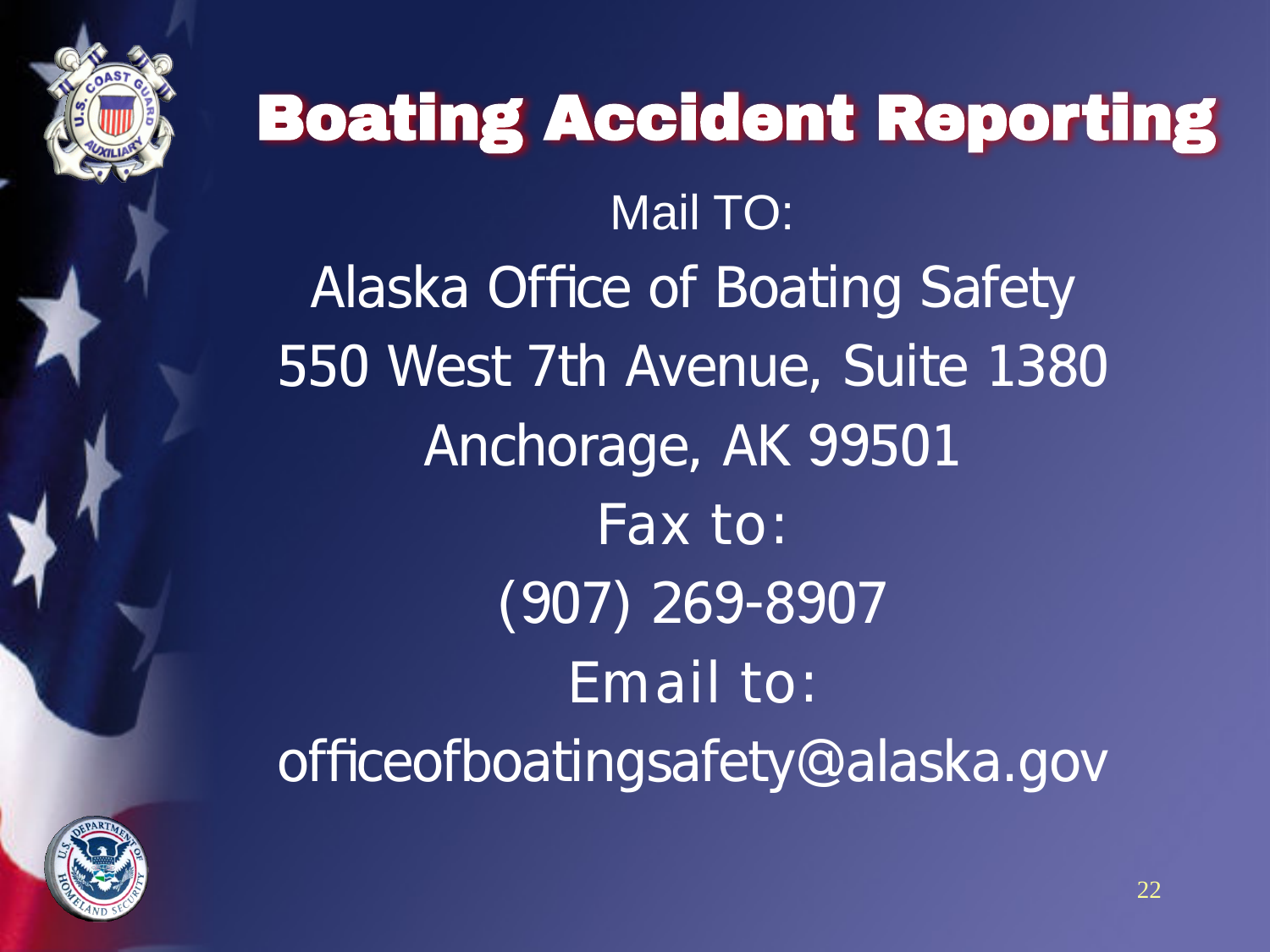

# Boating Accident Reporting

Mail TO:
Alaska Office of Boating Safety
550 West 7th Avenue, Suite 1380
Anchorage, AK 99501
Fax to:
(907) 269-8907
Email to:
officeofboatingsafety@alaska.gov

22